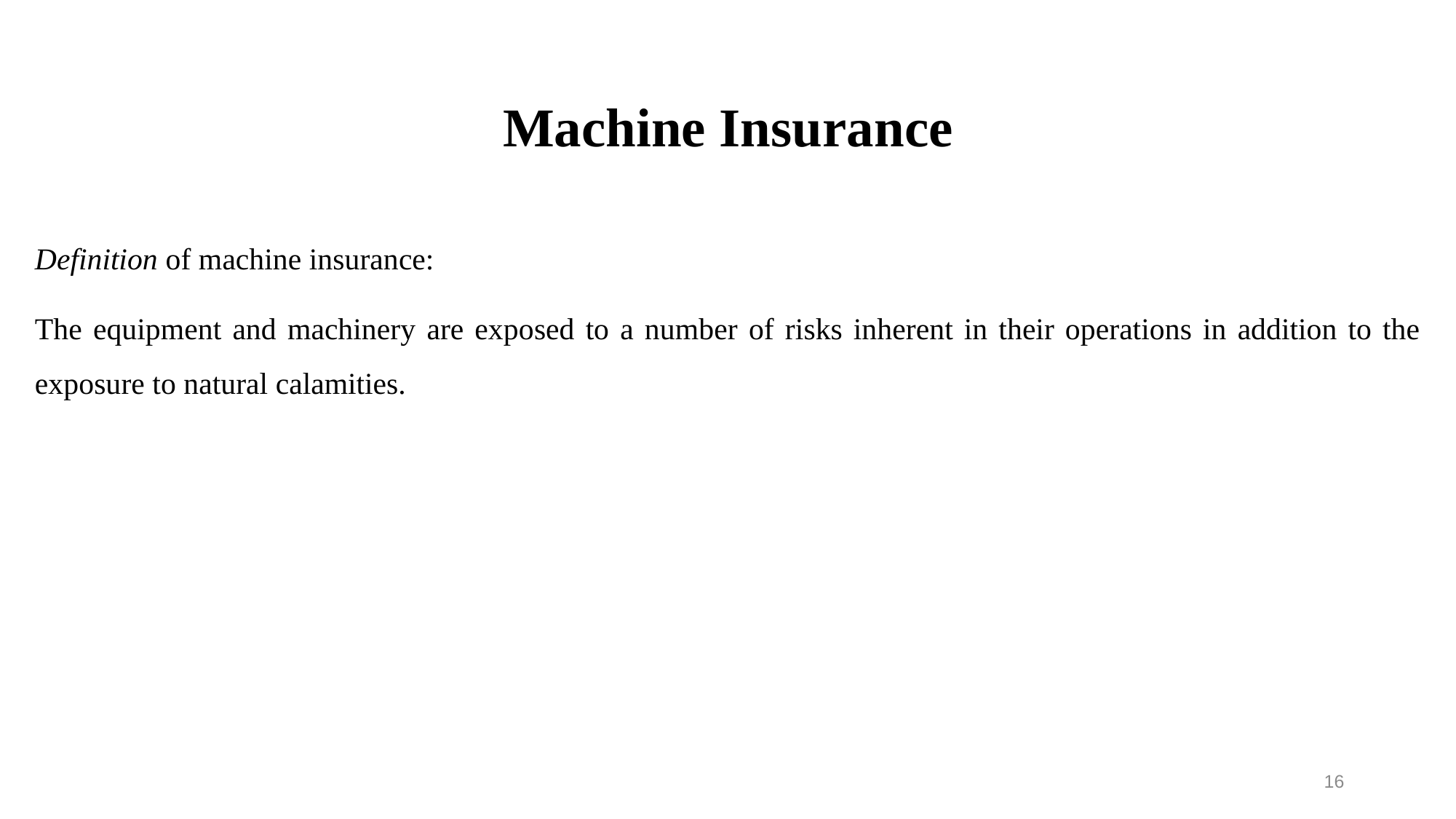

# Machine Insurance
Definition of machine insurance:
The equipment and machinery are exposed to a number of risks inherent in their operations in addition to the exposure to natural calamities.
16